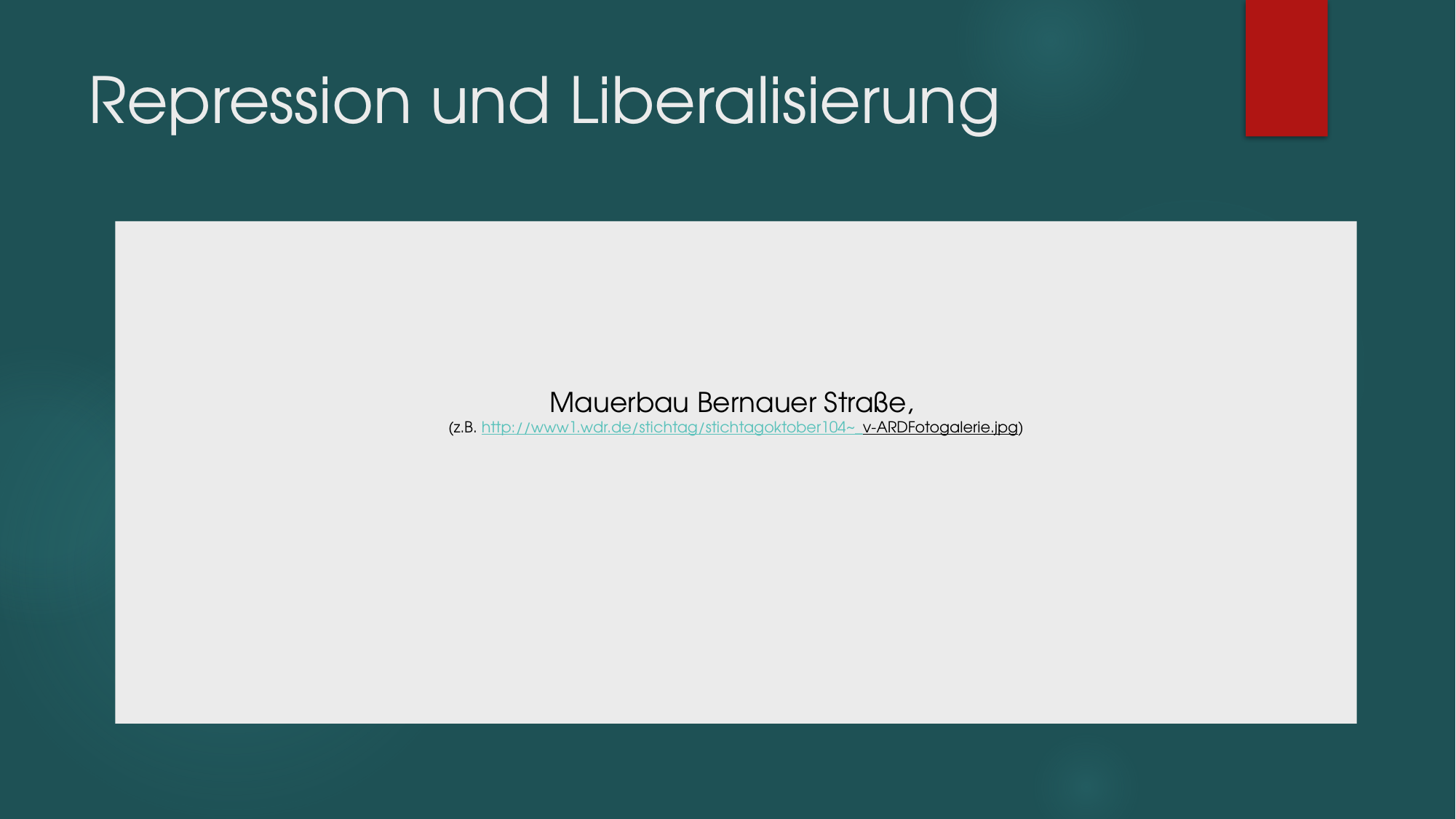

# Repression und Liberalisierung
Mauerbau Bernauer Straße,
(z.B. http://www1.wdr.de/stichtag/stichtagoktober104~_v-ARDFotogalerie.jpg)